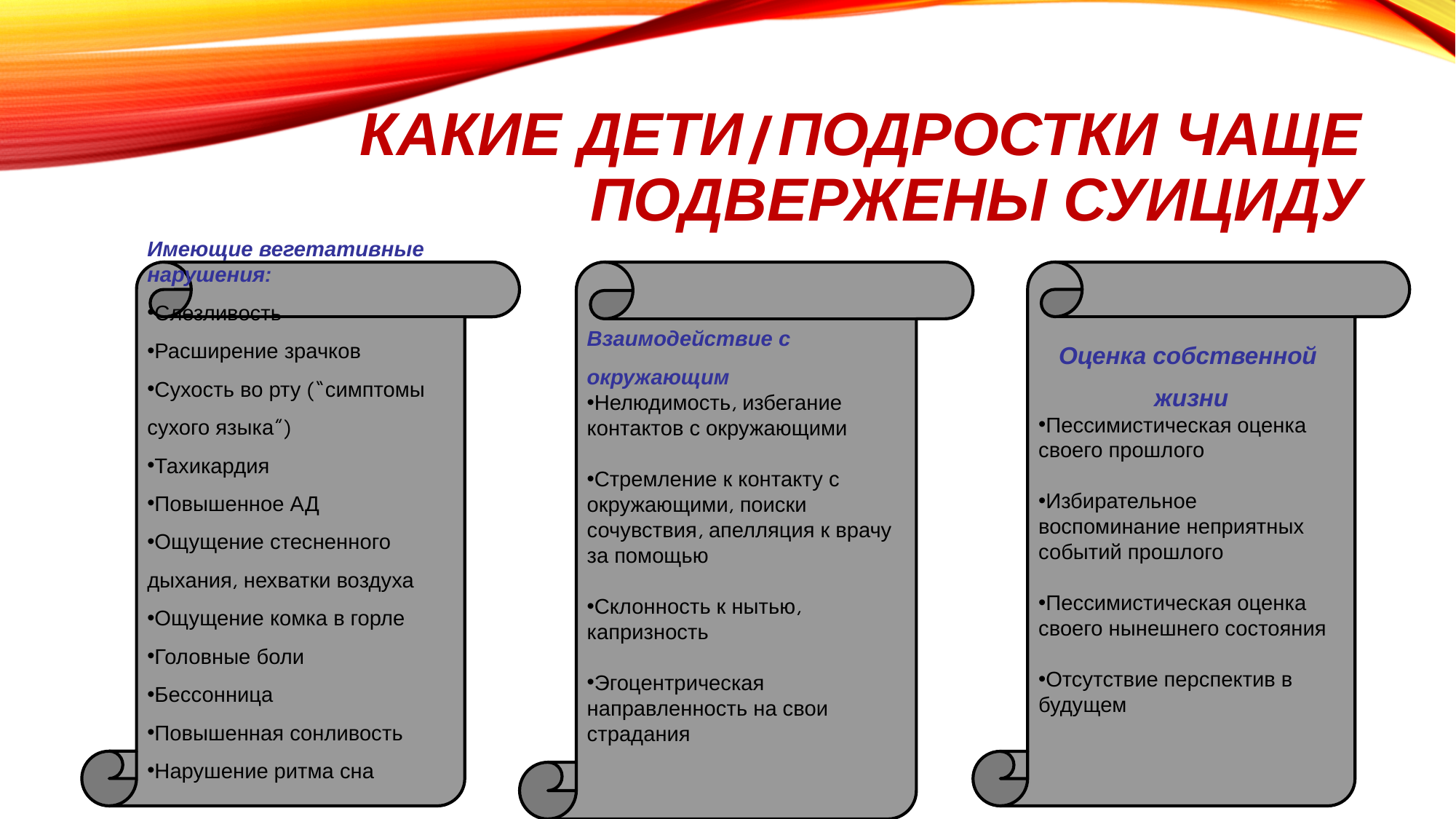

Какие дети/подростки чаще подвержены суициду

Имеющие вегетативные нарушения:
Слезливость
Расширение зрачков
Сухость во рту (“симптомы сухого языка”)
Тахикардия
Повышенное АД
Ощущение стесненного дыхания, нехватки воздуха
Ощущение комка в горле
Головные боли
Бессонница
Повышенная сонливость
Нарушение ритма сна

Взаимодействие с
окружающим
Нелюдимость, избегание контактов с окружающими

Стремление к контакту с окружающими, поиски сочувствия, апелляция к врачу за помощью

Склонность к нытью, капризность

Эгоцентрическая направленность на свои страдания

Оценка собственной
жизни
Пессимистическая оценка своего прошлого

Избирательное воспоминание неприятных событий прошлого

Пессимистическая оценка своего нынешнего состояния

Отсутствие перспектив в будущем